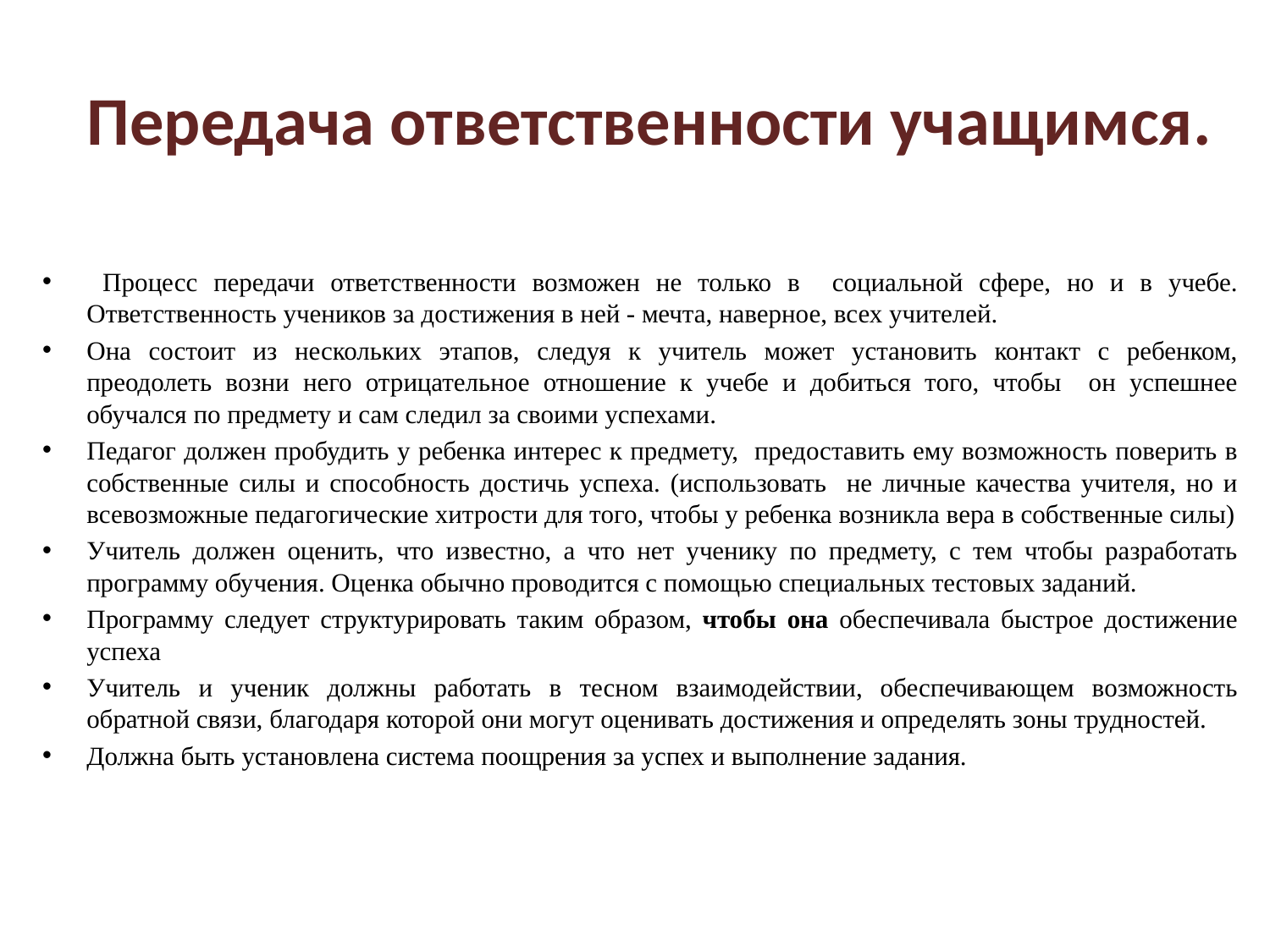

# Передача ответственности учащимся.

 Процесс передачи ответственности возможен не только в  социальной сфере, но и в учебе. Ответственность учеников за достижения в ней - мечта, наверное, всех учителей.
Она состоит из нескольких этапов, следуя к учитель может установить контакт с ребенком, преодолеть возни него отрицательное отношение к учебе и добиться того, чтобы  он успешнее обучался по предмету и сам следил за своими успехами.
Педагог должен пробудить у ребенка интерес к предмету,  предоставить ему возможность поверить в собственные силы и способность достичь успеха. (использовать  не личные качества учителя, но и всевозможные педагогические хитрости для того, чтобы у ребенка возникла вера в собственные силы)
Учитель должен оценить, что известно, а что нет ученику по предмету, с тем чтобы разработать программу обучения. Оценка обычно проводится с помощью специальных тестовых заданий.
Программу следует структурировать таким образом, чтобы она обеспечивала быстрое достижение успеха
Учитель и ученик должны работать в тесном взаимодействии, обеспечивающем возможность обратной связи, благодаря которой они могут оценивать достижения и определять зоны трудностей.
Должна быть установлена система поощрения за успех и выполнение задания.